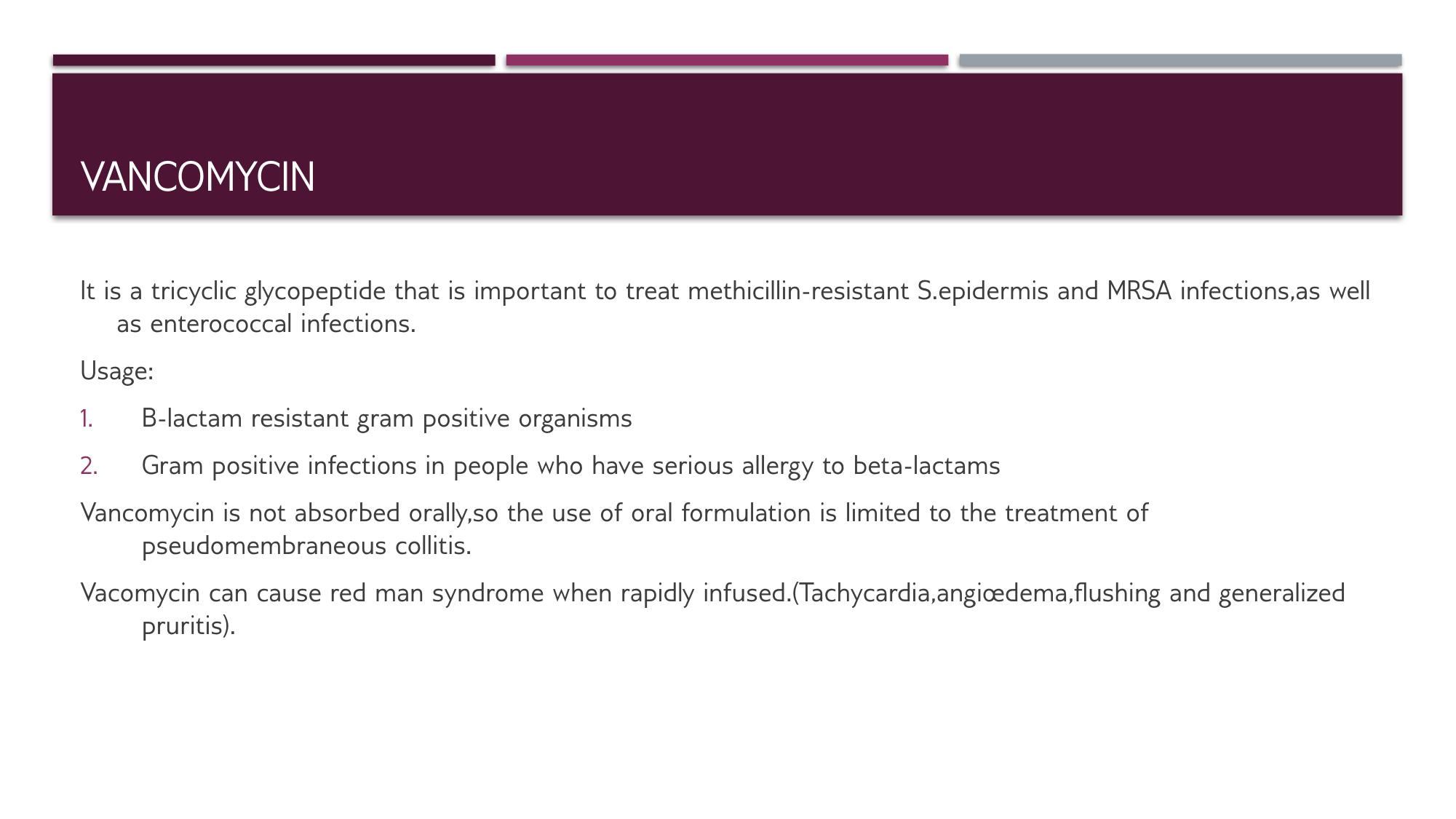

# Vancomycin
It is a tricyclic glycopeptide that is important to treat methicillin-resistant S.epidermis and MRSA infections,as well as enterococcal infections.
Usage:
B-lactam resistant gram positive organisms
Gram positive infections in people who have serious allergy to beta-lactams
Vancomycin is not absorbed orally,so the use of oral formulation is limited to the treatment of pseudomembraneous collitis.
Vacomycin can cause red man syndrome when rapidly infused.(Tachycardia,angioedema,flushing and generalized pruritis).